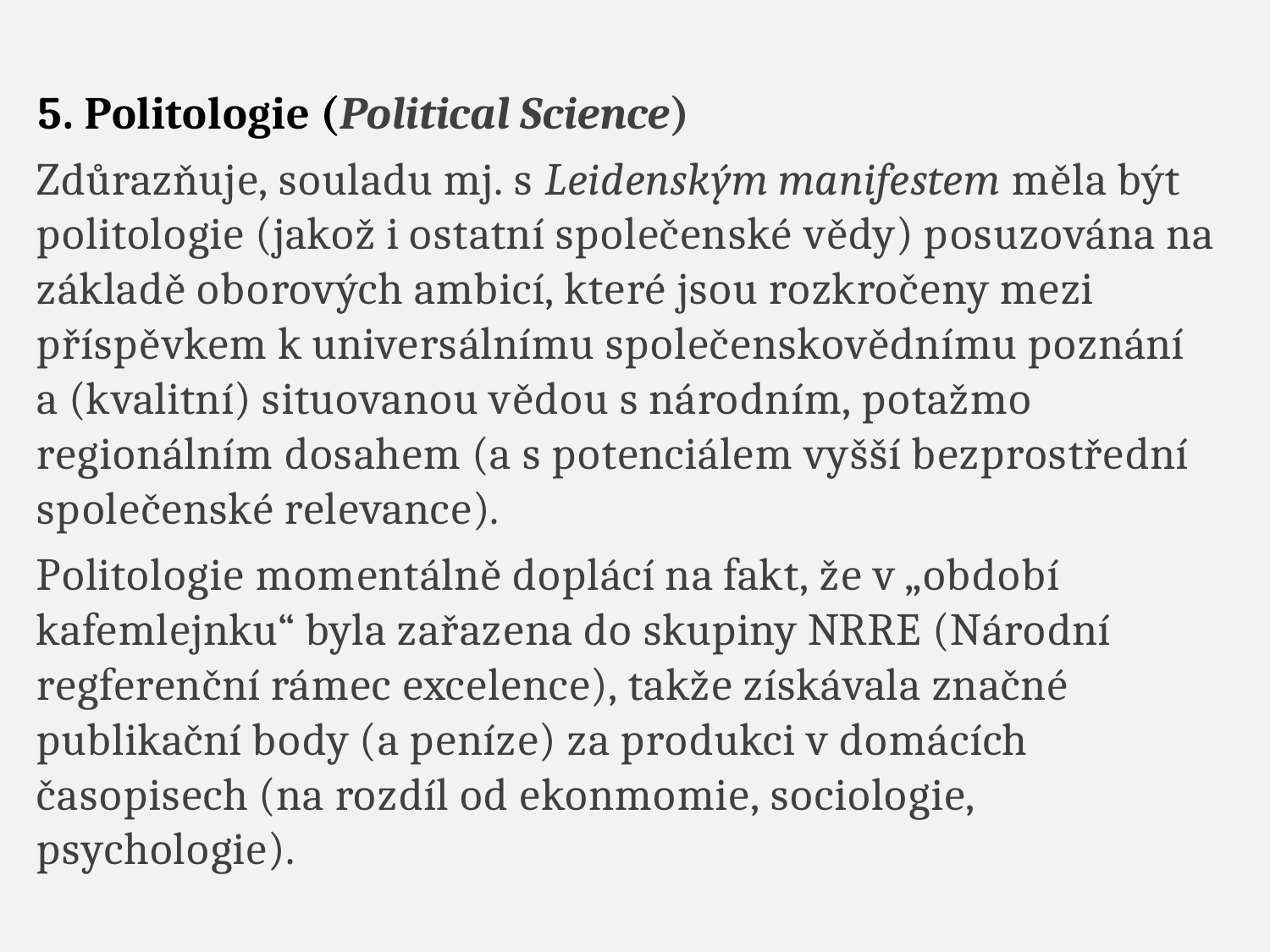

5. Politologie (Political Science)
Zdůrazňuje, souladu mj. s Leidenským manifestem měla být politologie (jakož i ostatní společenské vědy) posuzována na základě oborových ambicí, které jsou rozkročeny mezi příspěvkem k universálnímu společenskovědnímu poznání a (kvalitní) situovanou vědou s národním, potažmo regionálním dosahem (a s potenciálem vyšší bezprostřední společenské relevance).
Politologie momentálně doplácí na fakt, že v „období kafemlejnku“ byla zařazena do skupiny NRRE (Národní regferenční rámec excelence), takže získávala značné publikační body (a peníze) za produkci v domácích časopisech (na rozdíl od ekonmomie, sociologie, psychologie).